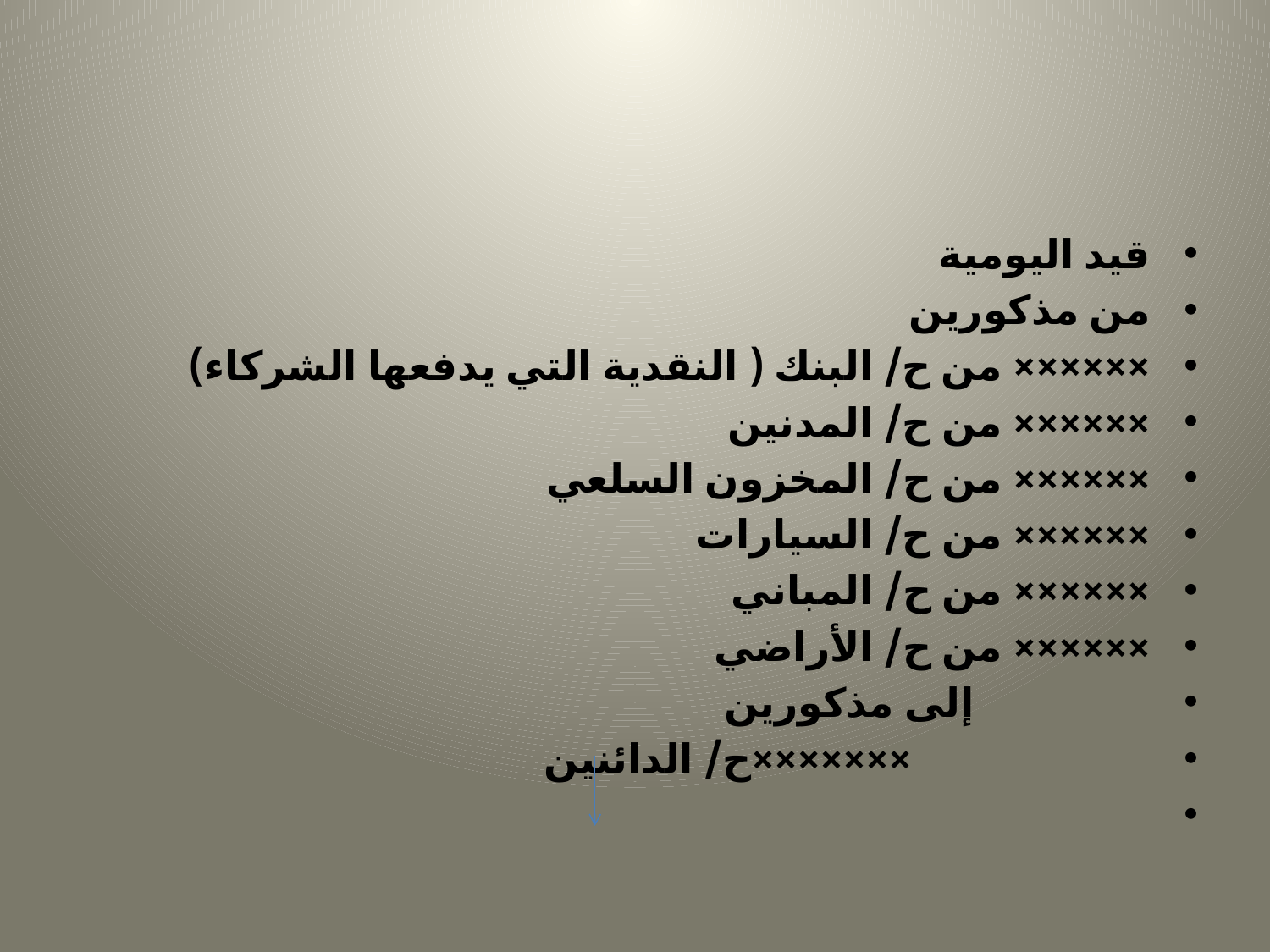

#
قيد اليومية
من مذكورين
×××××× من ح/ البنك ( النقدية التي يدفعها الشركاء)
×××××× من ح/ المدنين
×××××× من ح/ المخزون السلعي
×××××× من ح/ السيارات
×××××× من ح/ المباني
×××××× من ح/ الأراضي
                 إلى مذكورين
                       ×××××××ح/ الدائنين